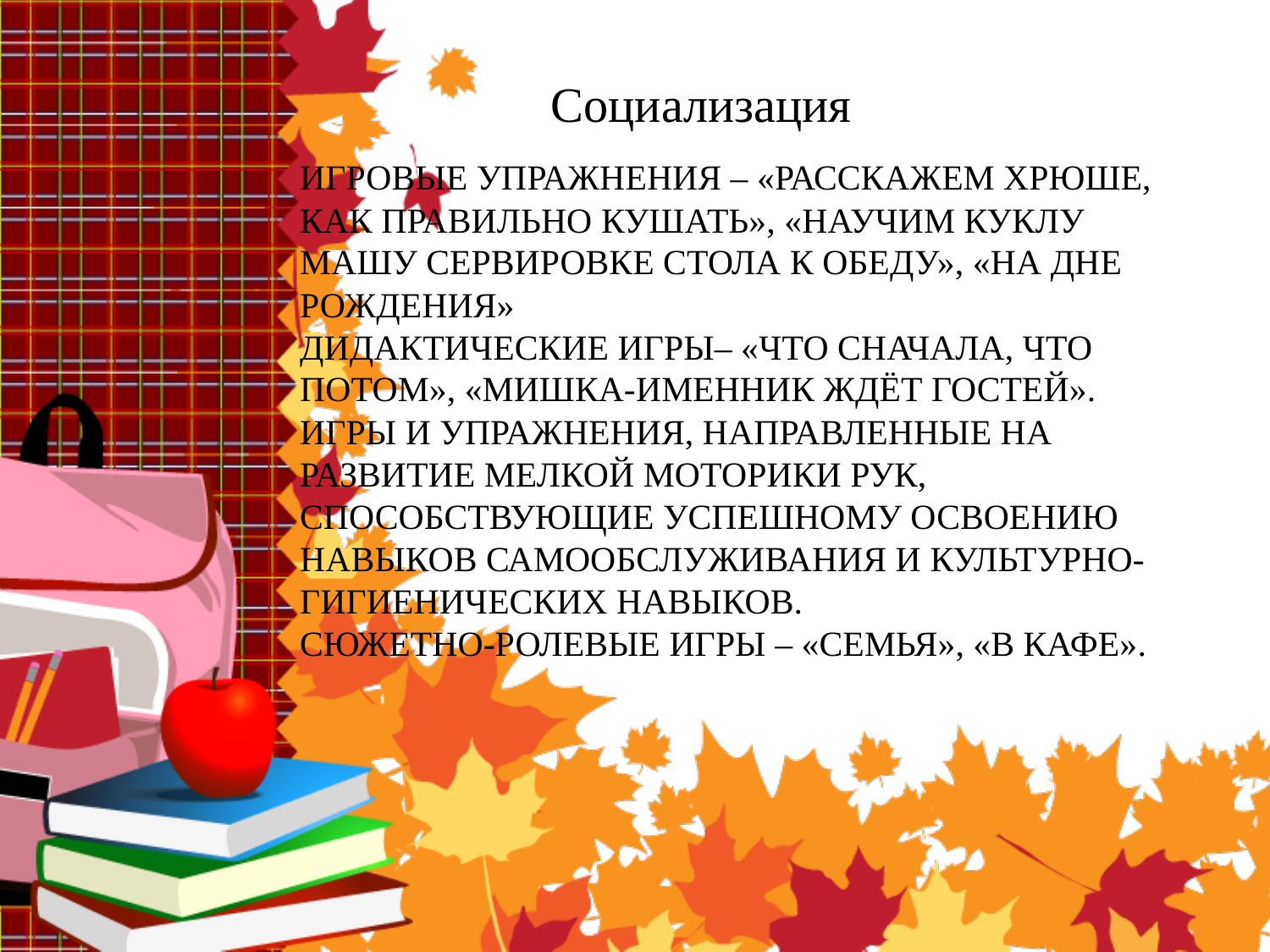

Социализация
# Игровые упражнения – «Расскажем Хрюше, как правильно кушать», «Научим куклу Машу сервировке стола к обеду», «На дне рождения» Дидактические игры– «Что сначала, что потом», «Мишка-именник ждёт гостей». Игры и упражнения, направленные на развитие мелкой моторики рук, способствующие успешному освоению навыков самообслуживания и культурно-гигиенических навыков. Сюжетно-ролевые игры – «Семья», «В кафе».